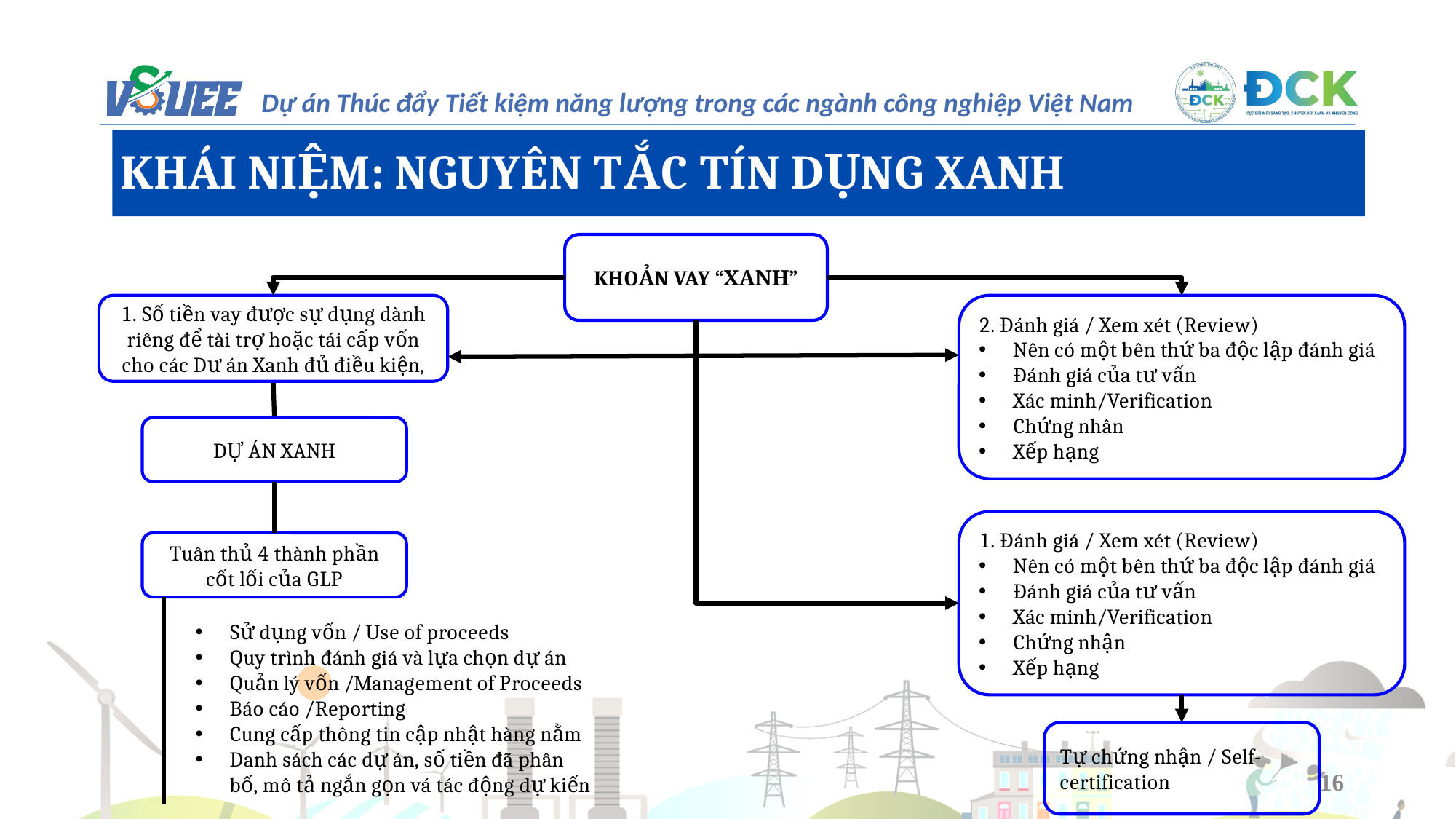

KHÁI NIỆM: NGUYÊN TẮC TÍN DỤNG XANH
KHOẢN VAY “ΧΑΝΗ”
1. Số tiền vay được sự dụng dành riêng để tài trợ hoặc tái cấp vốn cho các Dư án Xanh đủ điều kiện,
2. Đánh giá / Xem xét (Review)
Nên có một bên thứ ba độc lập đánh giá
Đánh giá của tư vấn
Xác minh/Verification
Chứng nhân
Xếp hạng
DỰ ÁN XANH
1. Đánh giá / Xem xét (Review)
Nên có một bên thứ ba độc lập đánh giá
Đánh giá của tư vấn
Xác minh/Verification
Chứng nhận
Xếp hạng
Tuân thủ 4 thành phần cốt lối của GLP
Sử dụng vốn / Use of proceeds
Quy trình đánh giá và lựa chọn dự án
Quản lý vốn /Management of Proceeds
Báo cáo /Reporting
Cung cấp thông tin cập nhật hàng nằm
Danh sách các dự án, số tiền đã phân bố, mô tả ngắn gọn vá tác động dự kiến
Tự chứng nhận / Self-certification
16